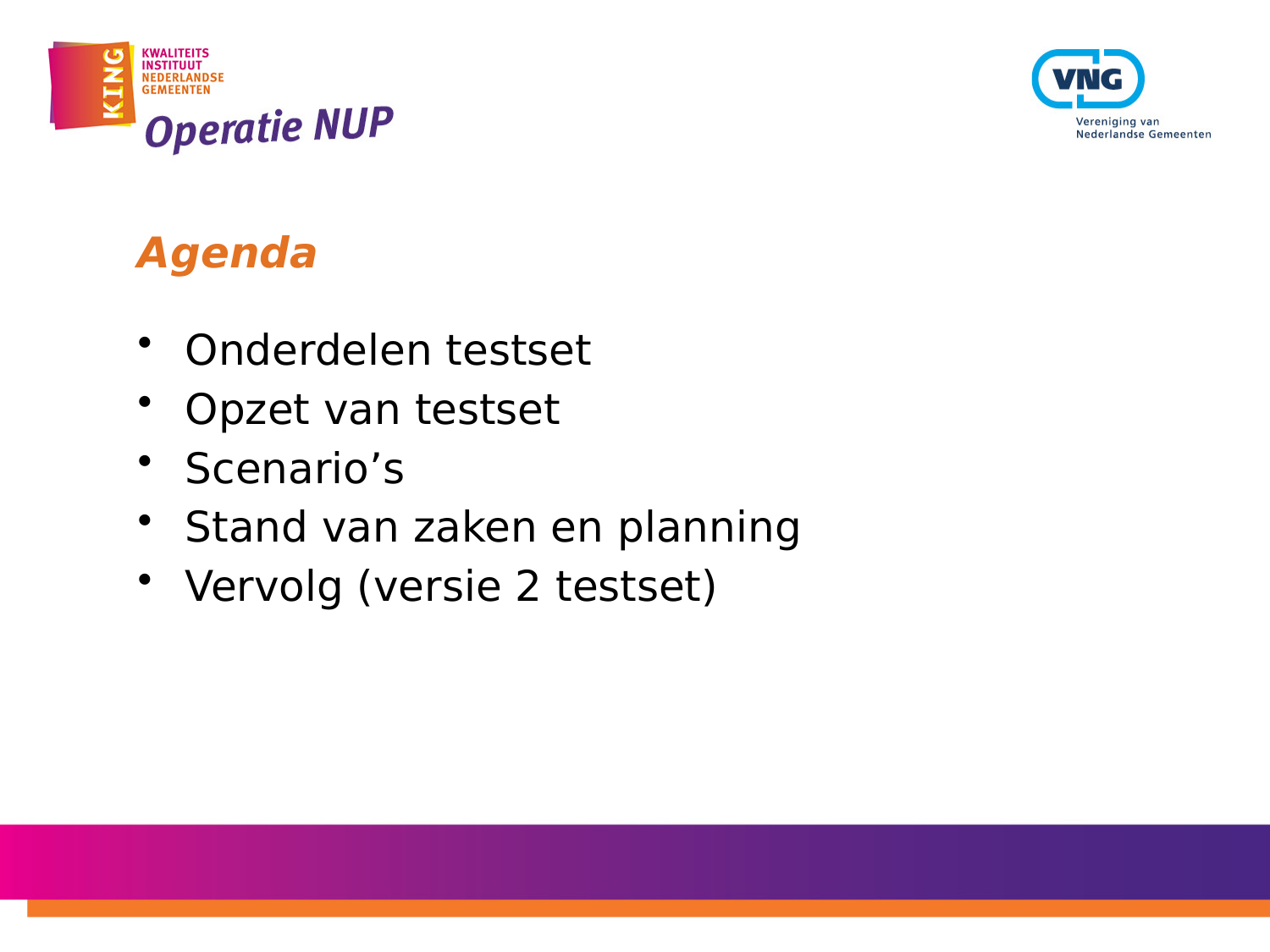

# Agenda
Onderdelen testset
Opzet van testset
Scenario’s
Stand van zaken en planning
Vervolg (versie 2 testset)